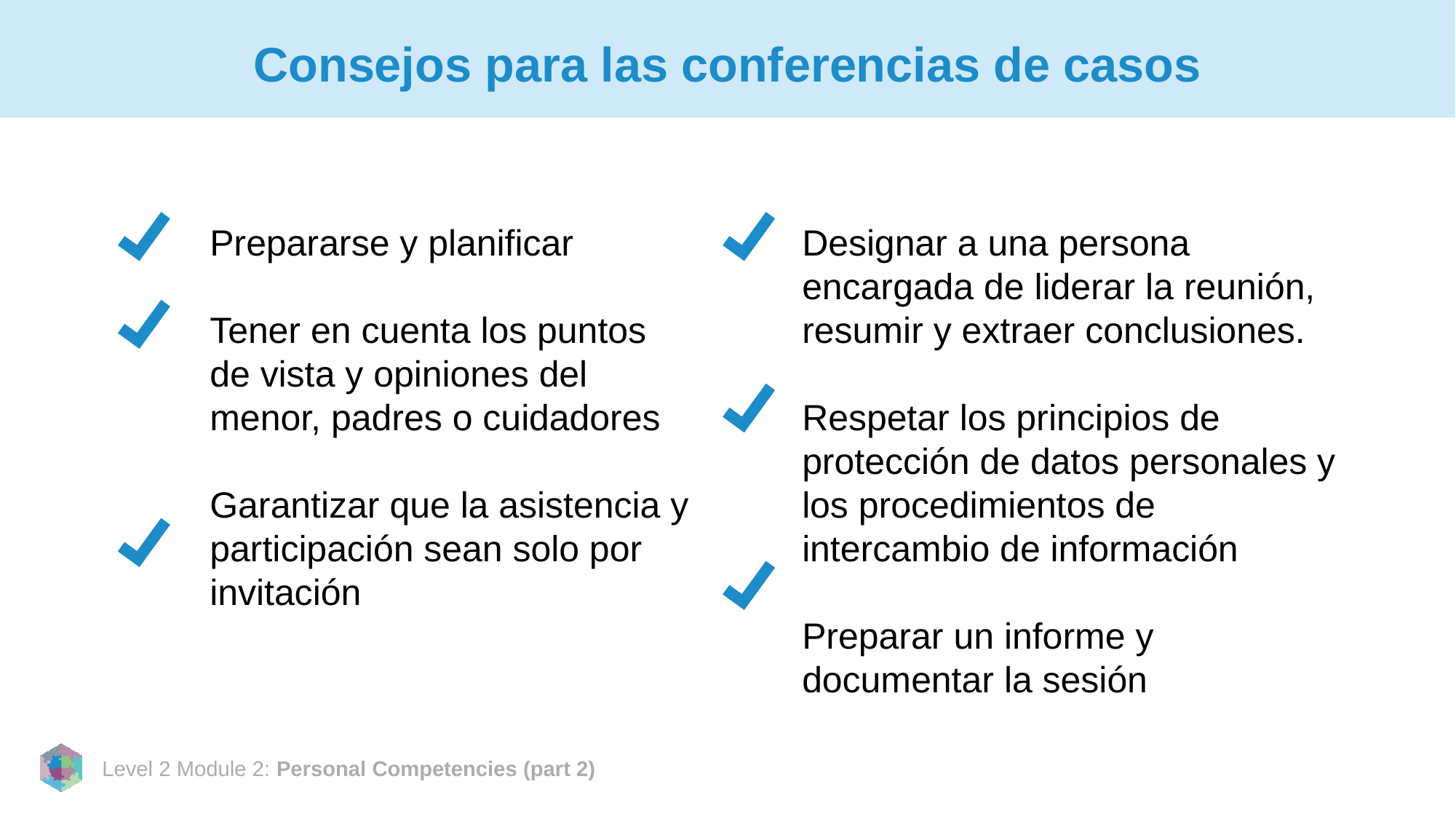

# Consejos para las conferencias de casos
Prepararse y planificar

Tener en cuenta los puntos de vista y opiniones del menor, padres o cuidadores

Garantizar que la asistencia y participación sean solo por invitación
Designar a una persona encargada de liderar la reunión, resumir y extraer conclusiones.

Respetar los principios de protección de datos personales y los procedimientos de intercambio de información

Preparar un informe y documentar la sesión